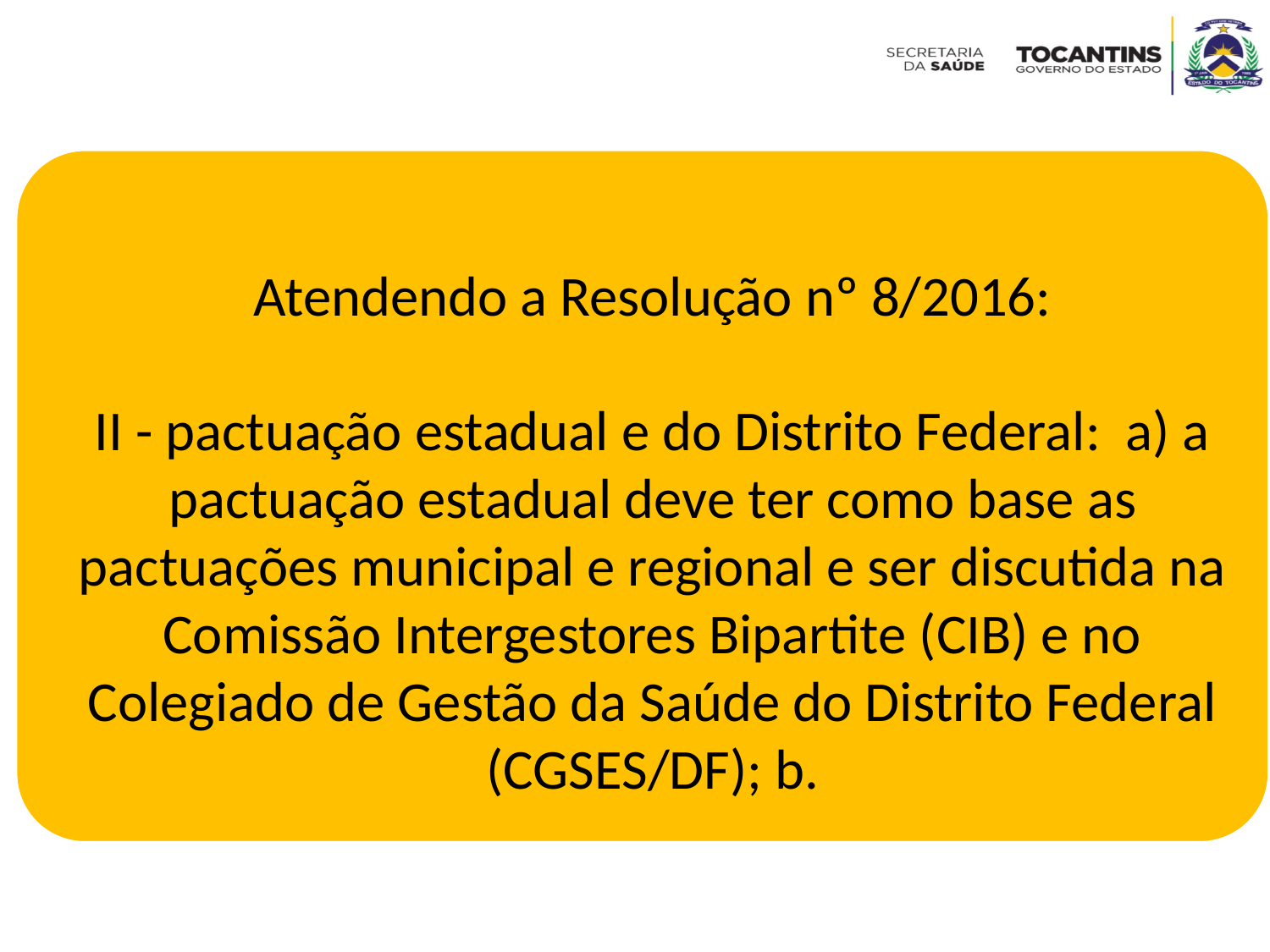

Atendendo a Resolução nº 8/2016:

II - pactuação estadual e do Distrito Federal:  a) a pactuação estadual deve ter como base as pactuações municipal e regional e ser discutida na Comissão Intergestores Bipartite (CIB) e no Colegiado de Gestão da Saúde do Distrito Federal (CGSES/DF); b.